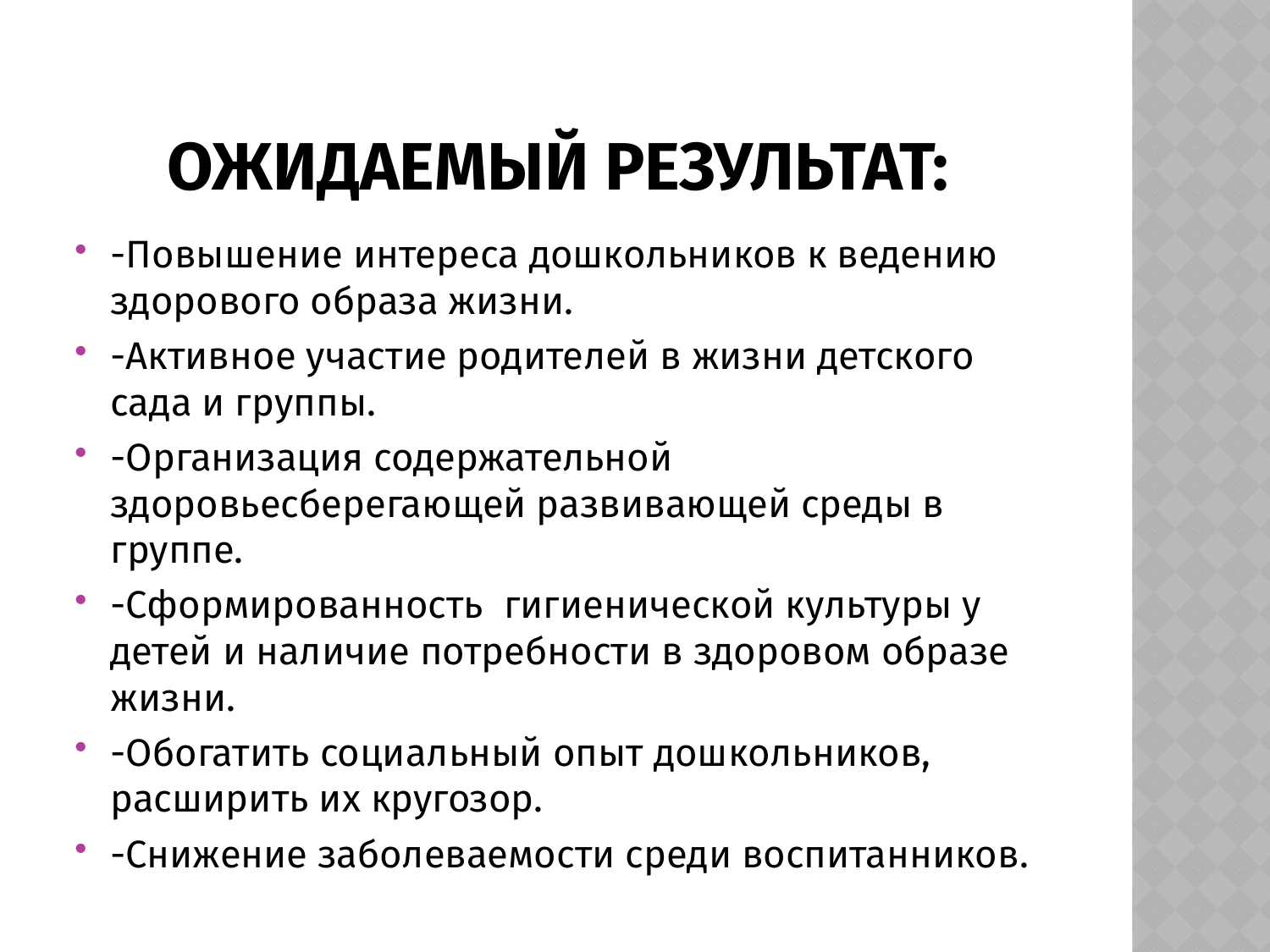

# Ожидаемый результат:
-Повышение интереса дошкольников к ведению здорового образа жизни.
-Активное участие родителей в жизни детского сада и группы.
-Организация содержательной здоровьесберегающей развивающей среды в группе.
-Сформированность  гигиенической культуры у детей и наличие потребности в здоровом образе жизни.
-Обогатить социальный опыт дошкольников, расширить их кругозор.
-Снижение заболеваемости среди воспитанников.